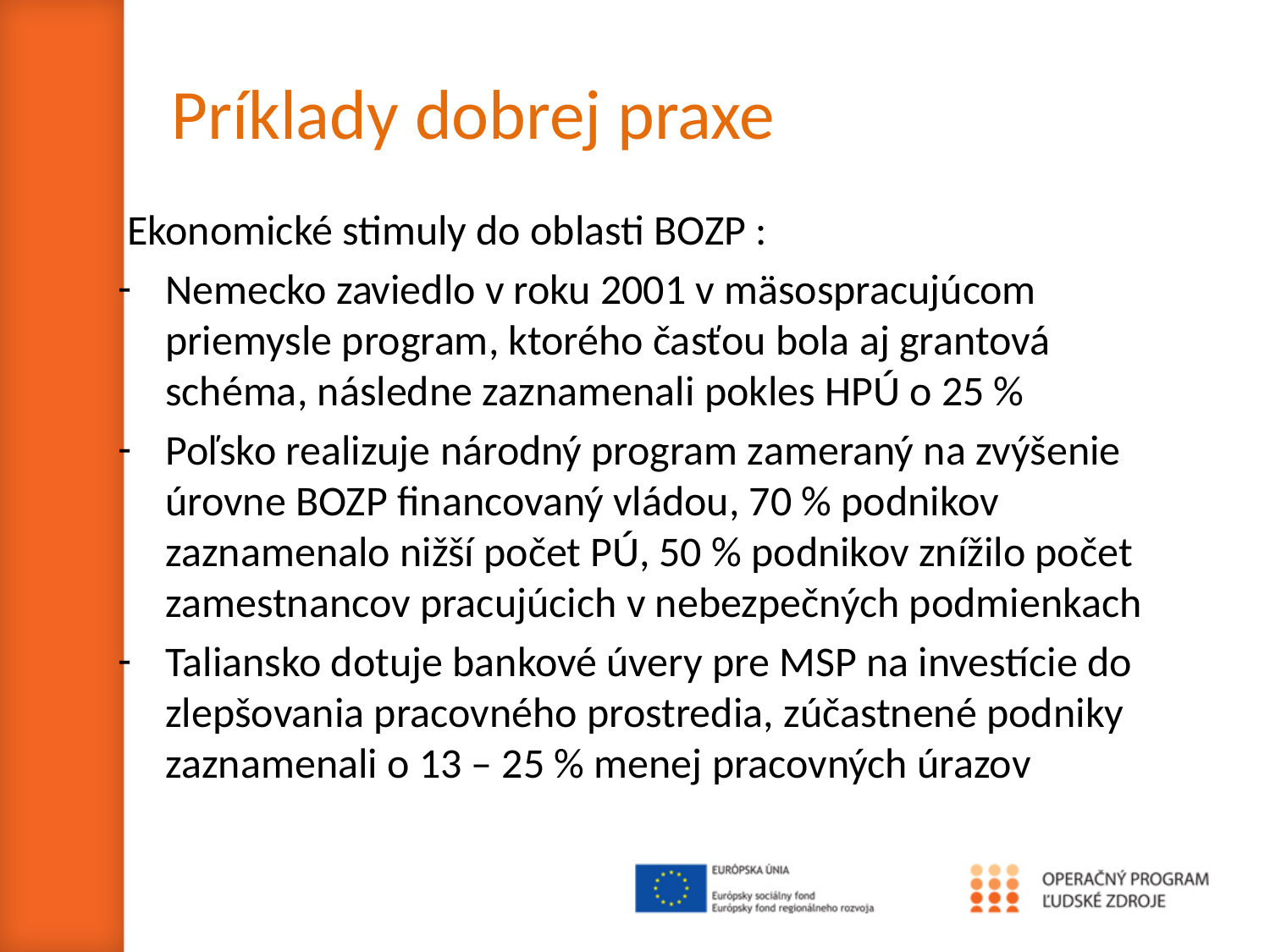

# Príklady dobrej praxe
 Ekonomické stimuly do oblasti BOZP :
Nemecko zaviedlo v roku 2001 v mäsospracujúcom priemysle program, ktorého časťou bola aj grantová schéma, následne zaznamenali pokles HPÚ o 25 %
Poľsko realizuje národný program zameraný na zvýšenie úrovne BOZP financovaný vládou, 70 % podnikov zaznamenalo nižší počet PÚ, 50 % podnikov znížilo počet zamestnancov pracujúcich v nebezpečných podmienkach
Taliansko dotuje bankové úvery pre MSP na investície do zlepšovania pracovného prostredia, zúčastnené podniky zaznamenali o 13 – 25 % menej pracovných úrazov